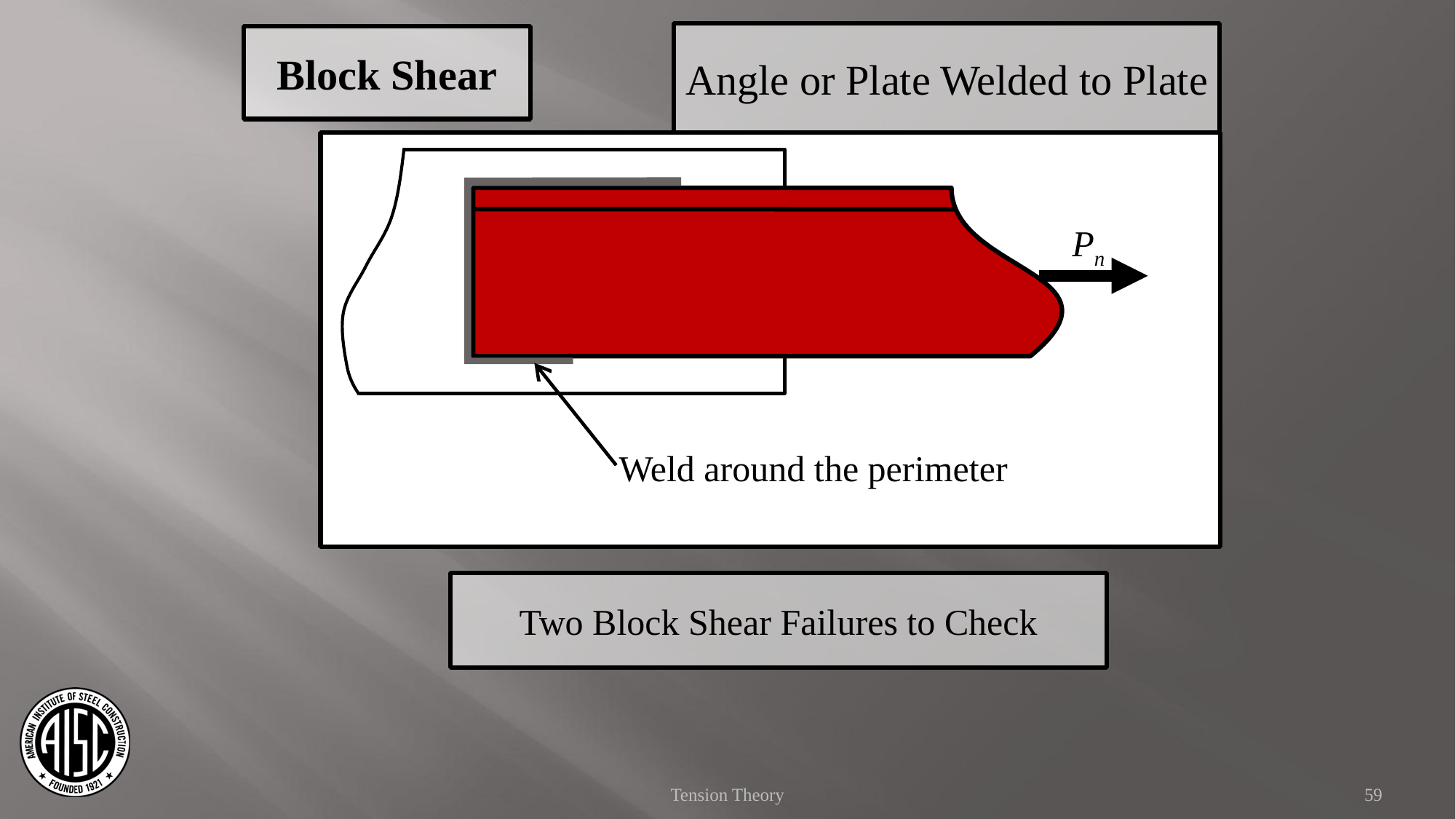

Angle or Plate Welded to Plate
Block Shear

Pn

Weld around the perimeter
Two Block Shear Failures to Check
Tension Theory
59